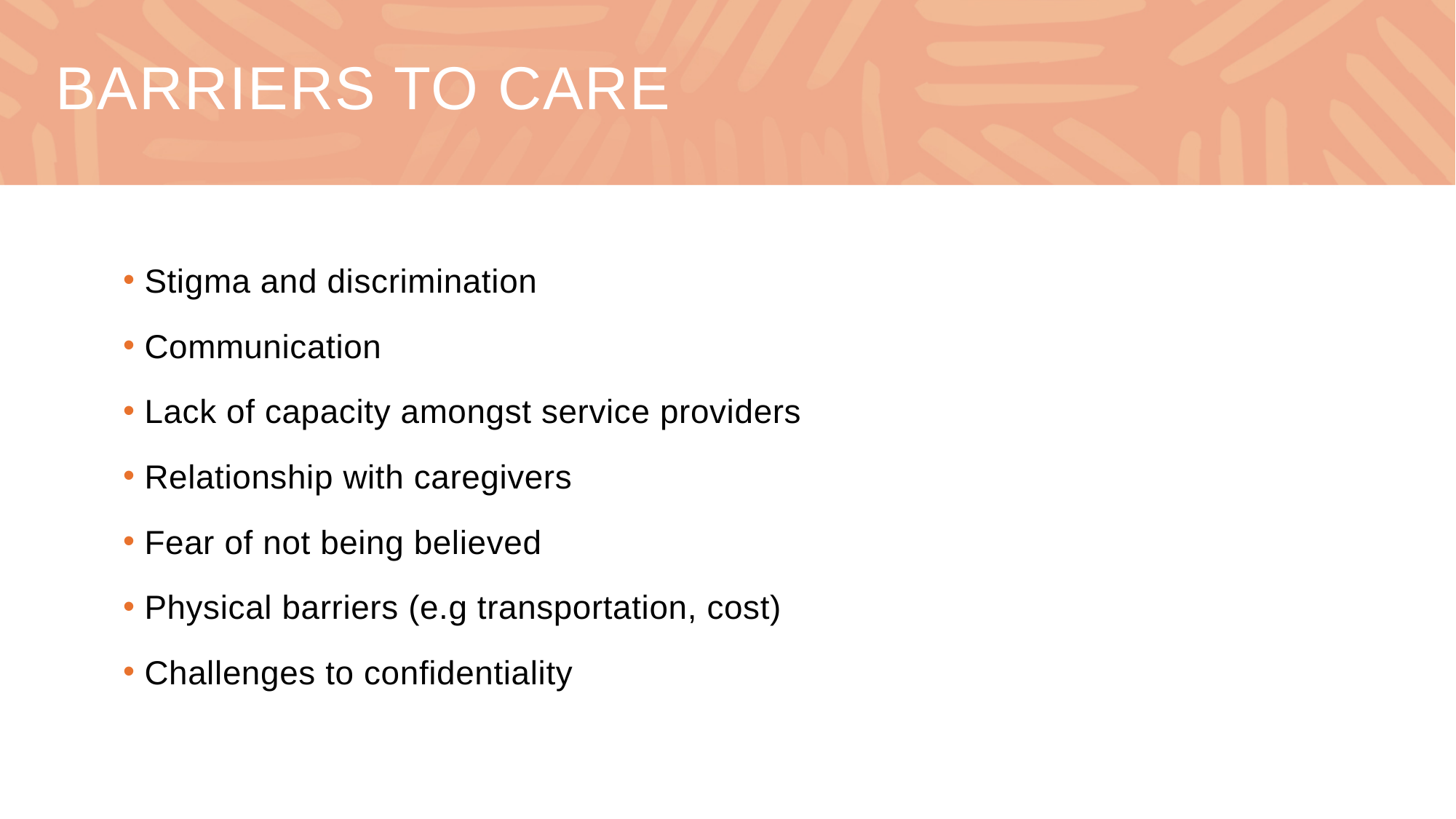

# Barriers to Care
 Stigma and discrimination
 Communication
 Lack of capacity amongst service providers
 Relationship with caregivers
 Fear of not being believed
 Physical barriers (e.g transportation, cost)
 Challenges to confidentiality